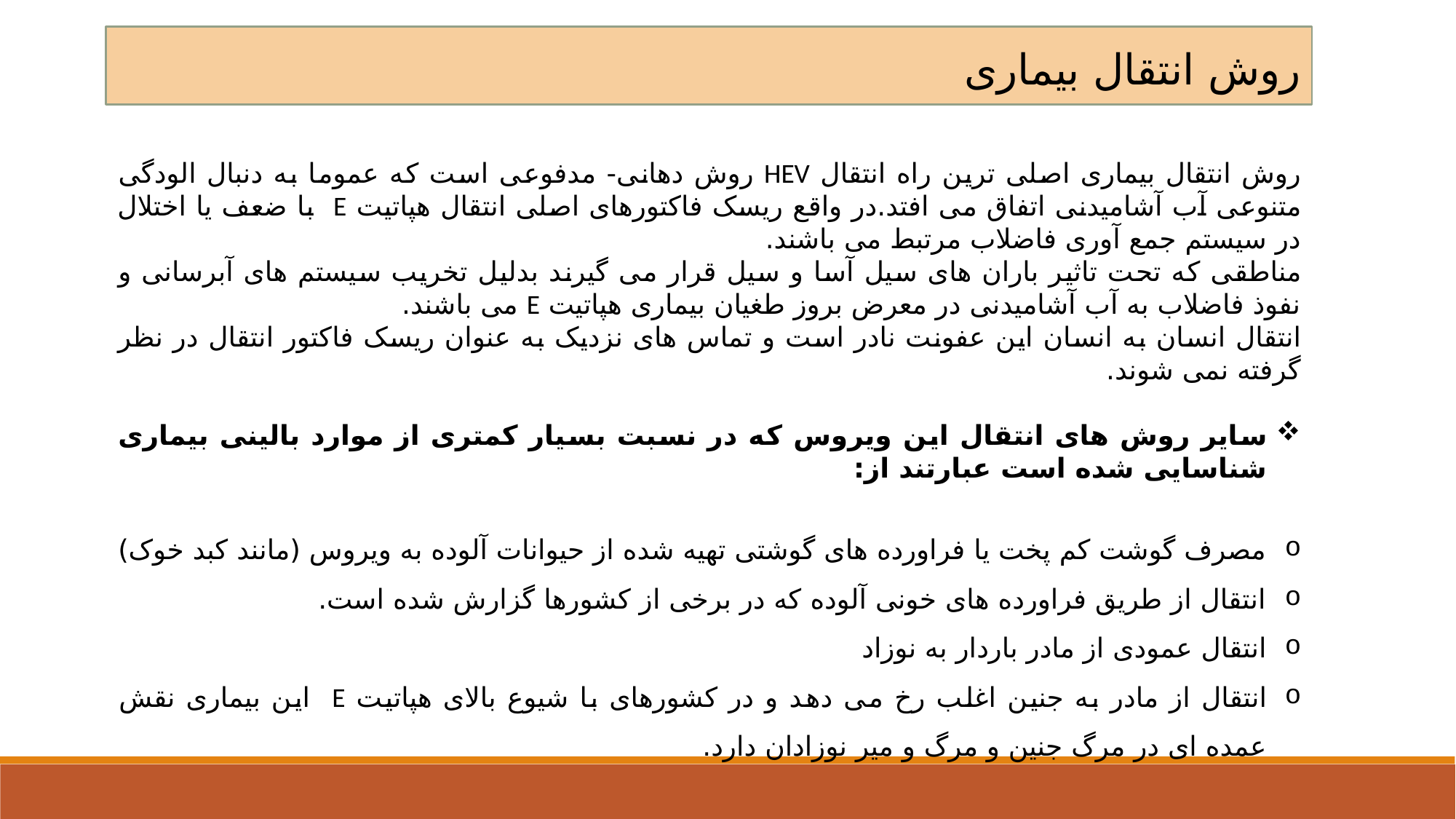

روش انتقال بیماری
روش انتقال بیماری اصلی ترین راه انتقال HEV روش دهانی- مدفوعی است که عموما به دنبال الودگی متنوعی آب آشامیدنی اتفاق می افتد.در واقع ریسک فاکتورهای اصلی انتقال هپاتیت E  با ضعف یا اختلال در سیستم جمع آوری فاضلاب مرتبط می باشند.
مناطقی که تحت تاثیر باران های سیل آسا و سیل قرار می گیرند بدلیل تخریب سیستم های آبرسانی و نفوذ فاضلاب به آب آشامیدنی در معرض بروز طغیان بیماری هپاتیت E می باشند.
انتقال انسان به انسان این عفونت نادر است و تماس های نزدیک به عنوان ریسک فاکتور انتقال در نظر گرفته نمی شوند.

سایر روش های انتقال این ویروس که در نسبت بسیار کمتری از موارد بالینی بیماری شناسایی شده است عبارتند از:

مصرف گوشت کم پخت یا فراورده های گوشتی تهیه شده از حیوانات آلوده به ویروس (مانند کبد خوک)
انتقال از طریق فراورده های خونی آلوده که در برخی از کشورها گزارش شده است.
انتقال عمودی از مادر باردار به نوزاد
انتقال از مادر به جنین اغلب رخ می دهد و در کشورهای با شیوع بالای هپاتیت E  این بیماری نقش عمده ای در مرگ جنین و مرگ و میر نوزادان دارد.